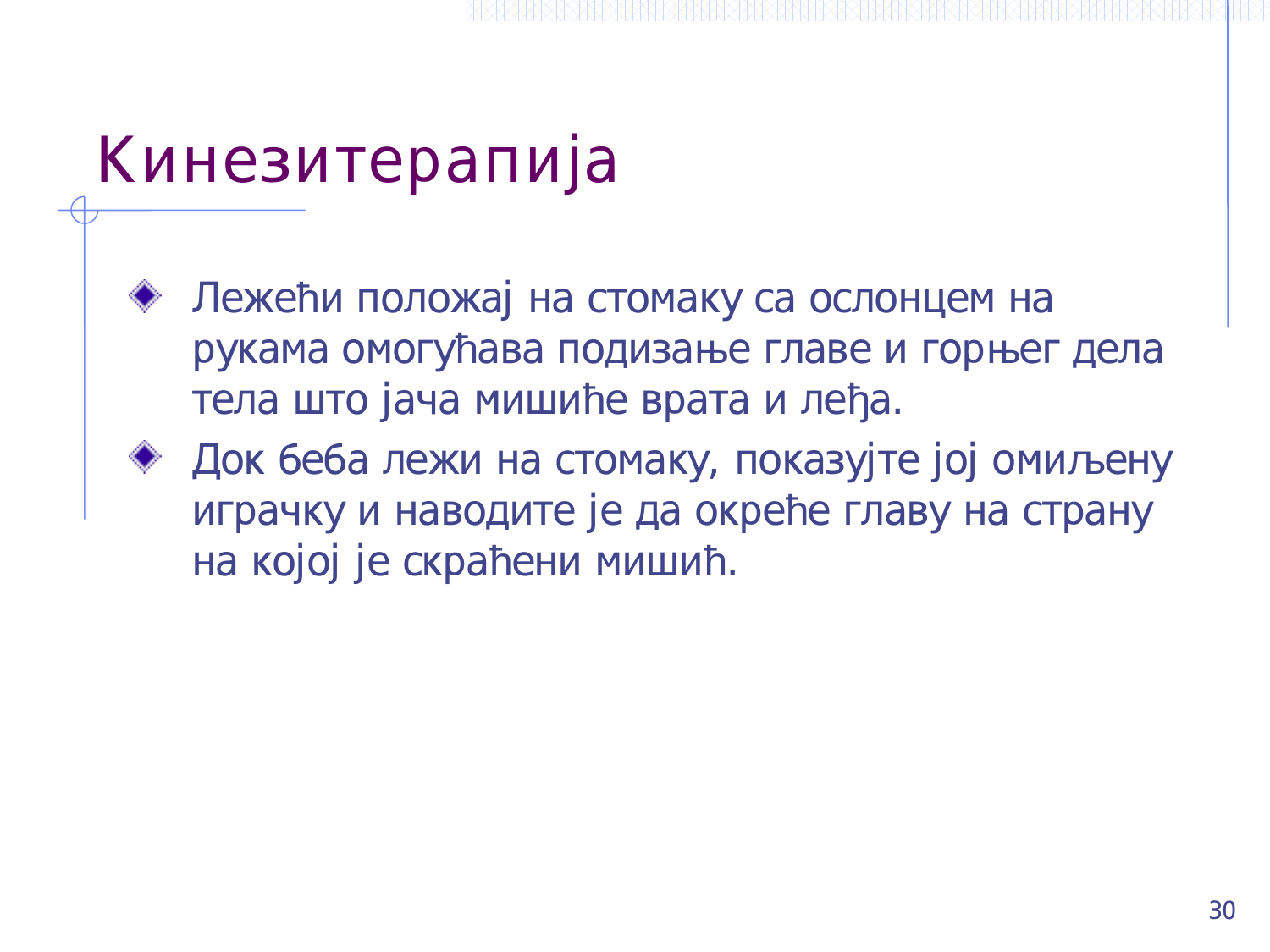

# Кинезитерапија
Лежећи положај на стомаку са ослонцем на рукама омогућава подизање главе и горњег дела тела што јача мишиће врата и леђа.
Док беба лежи на стомаку, показујте јој омиљену играчку и наводите је да окреће главу на страну на којој је скраћени мишић.

30